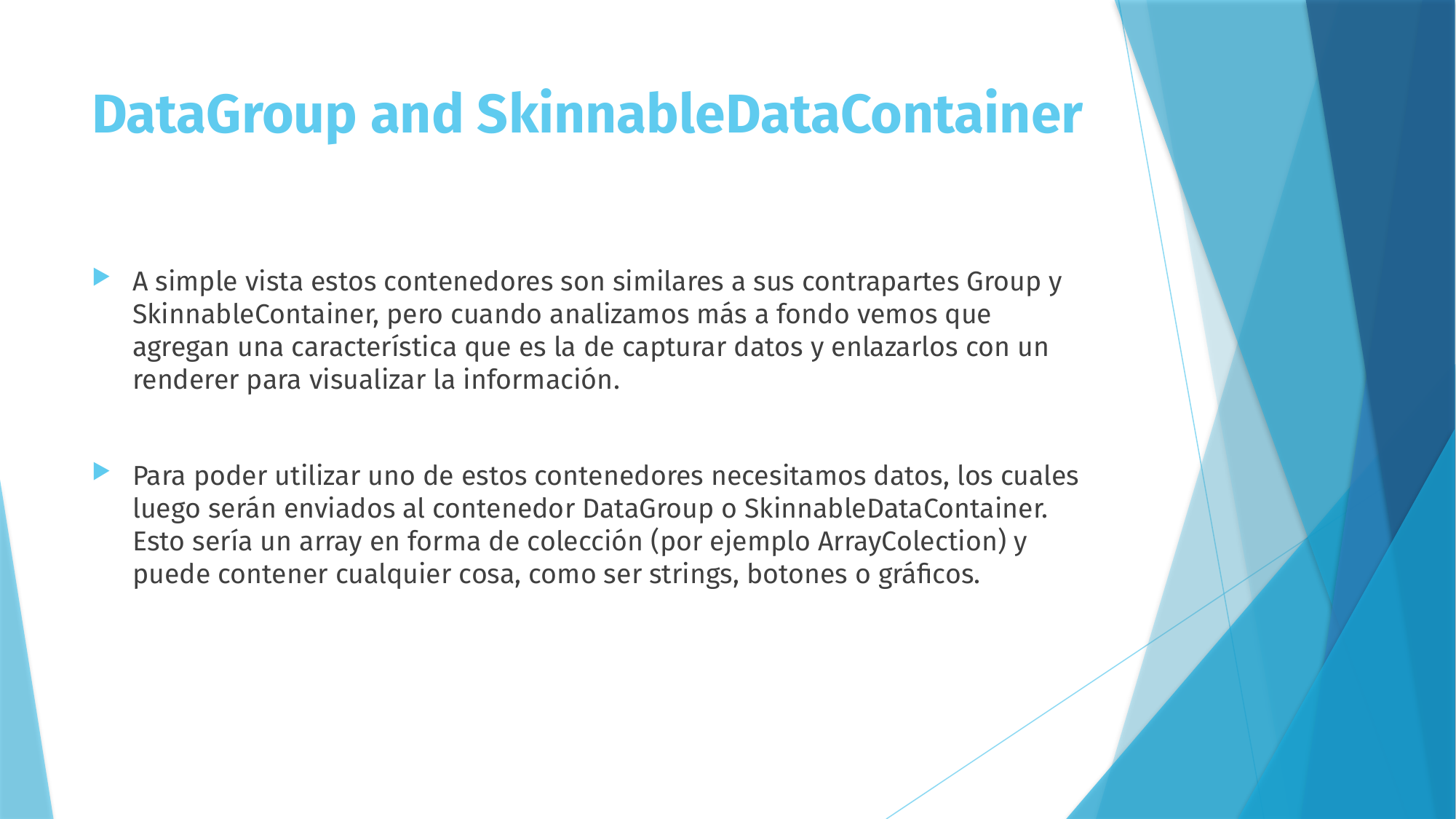

# DataGroup and SkinnableDataContainer
A simple vista estos contenedores son similares a sus contrapartes Group y SkinnableContainer, pero cuando analizamos más a fondo vemos que agregan una característica que es la de capturar datos y enlazarlos con un renderer para visualizar la información.

Para poder utilizar uno de estos contenedores necesitamos datos, los cuales luego serán enviados al contenedor DataGroup o SkinnableDataContainer. Esto sería un array en forma de colección (por ejemplo ArrayColection) y puede contener cualquier cosa, como ser strings, botones o gráficos.